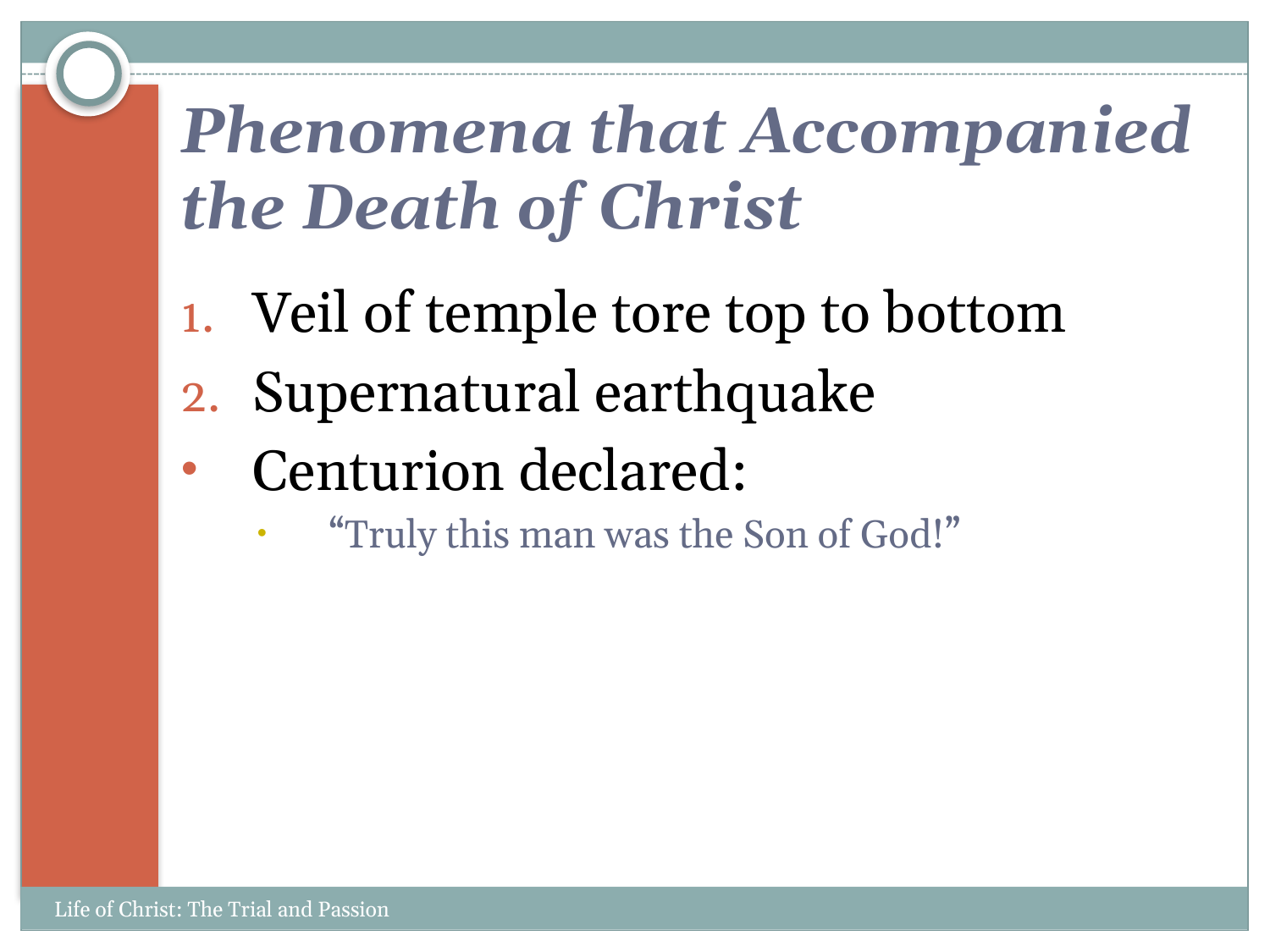

# Phenomena that Accompanied the Death of Christ
Veil of temple tore top to bottom
Supernatural earthquake
Centurion declared:
“Truly this man was the Son of God!”

Life of Christ: The Trial and Passion